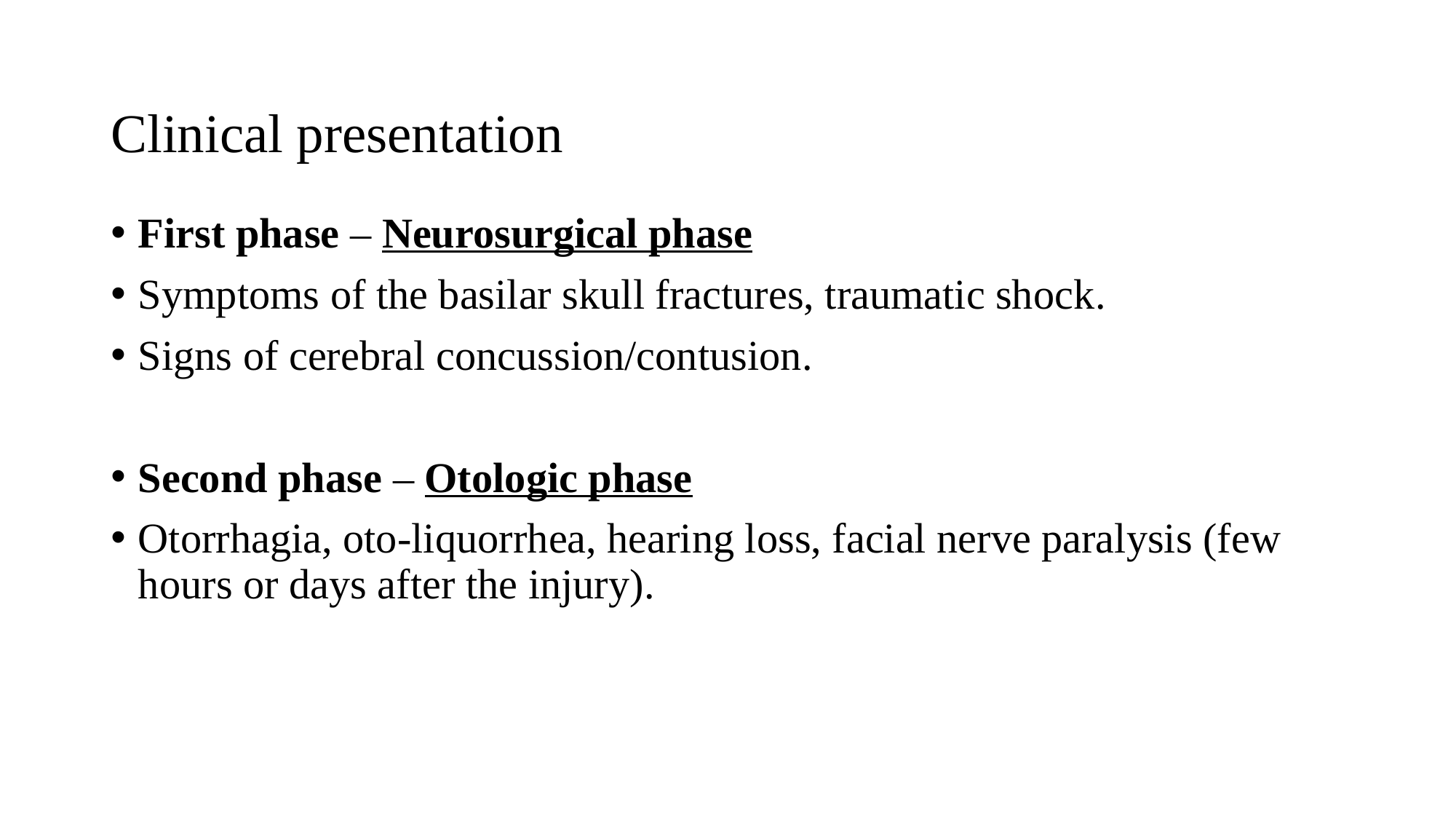

# Clinical presentation
First phase – Neurosurgical phase
Symptoms of the basilar skull fractures, traumatic shock.
Signs of cerebral concussion/contusion.

Second phase – Otologic phase
Otorrhagia, oto-liquorrhea, hearing loss, facial nerve paralysis (few hours or days after the injury).